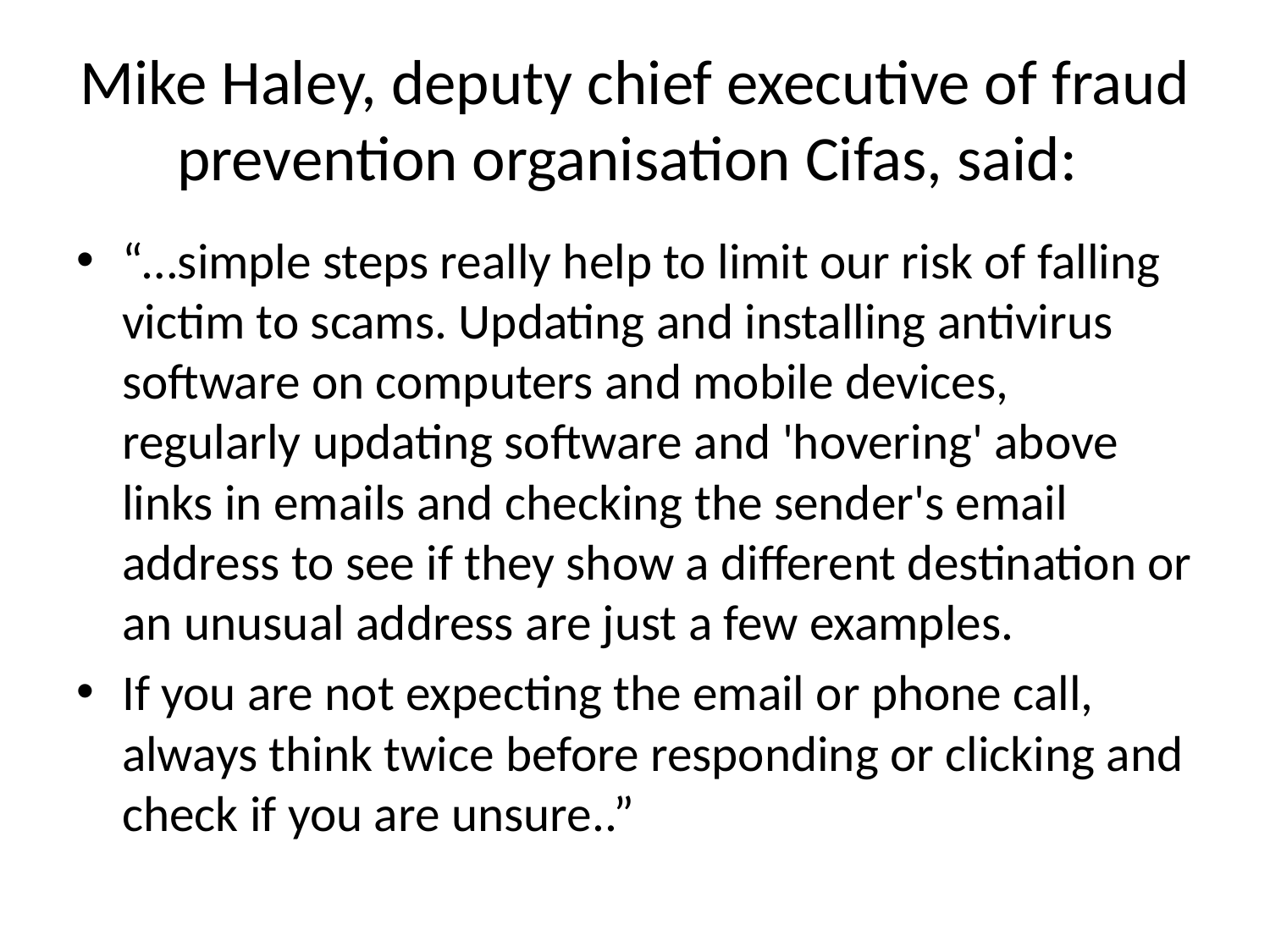

# Mike Haley, deputy chief executive of fraud prevention organisation Cifas, said:
“…simple steps really help to limit our risk of falling victim to scams. Updating and installing antivirus software on computers and mobile devices, regularly updating software and 'hovering' above links in emails and checking the sender's email address to see if they show a different destination or an unusual address are just a few examples.
If you are not expecting the email or phone call, always think twice before responding or clicking and check if you are unsure..”